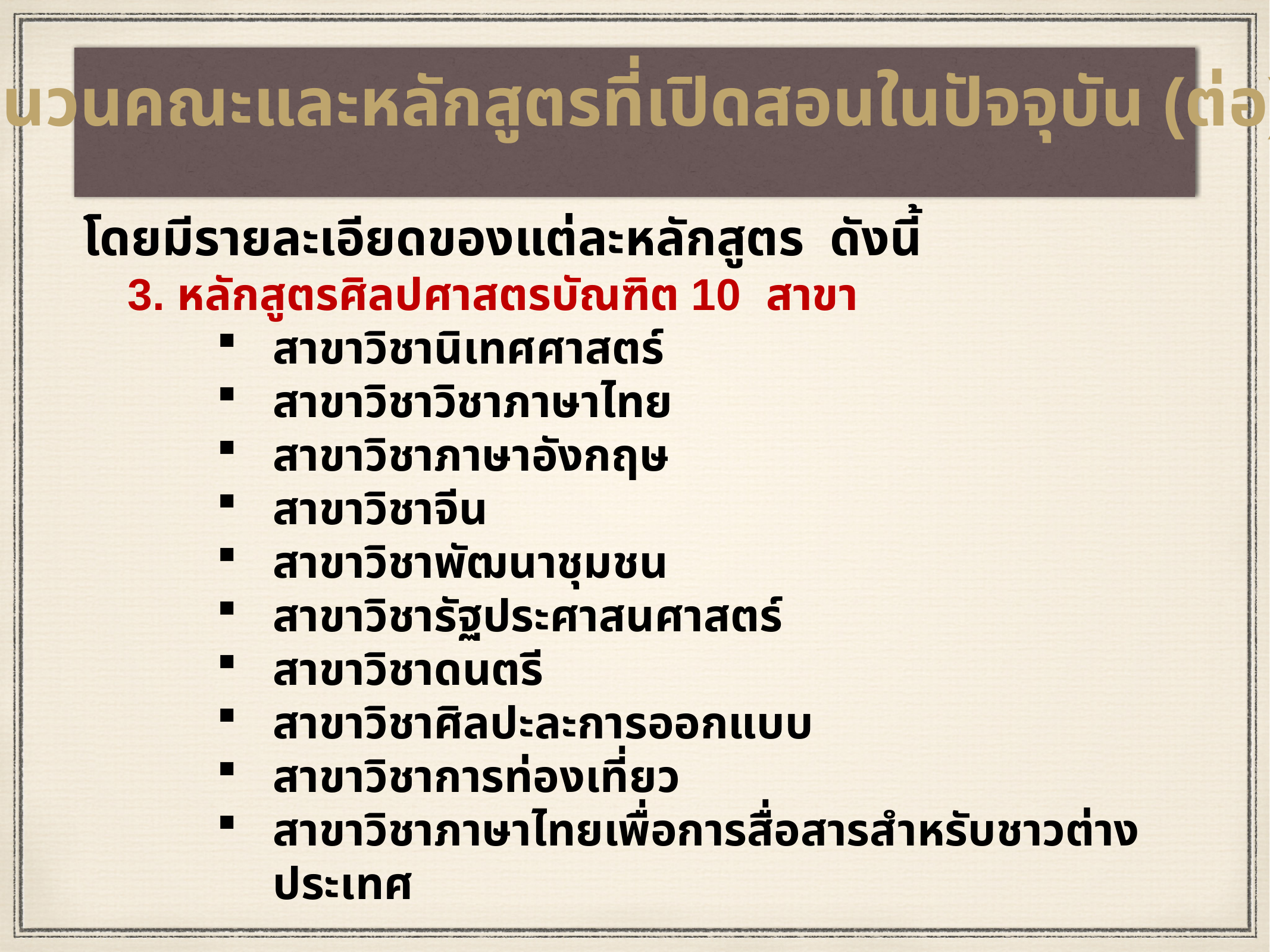

จำนวนคณะและหลักสูตรที่เปิดสอนในปัจจุบัน (ต่อ)

โดยมีรายละเอียดของแต่ละหลักสูตร  ดังนี้
3. หลักสูตรศิลปศาสตรบัณฑิต 10  สาขา
สาขาวิชานิเทศศาสตร์
สาขาวิชาวิชาภาษาไทย
สาขาวิชาภาษาอังกฤษ
สาขาวิชาจีน
สาขาวิชาพัฒนาชุมชน
สาขาวิชารัฐประศาสนศาสตร์
สาขาวิชาดนตรี
สาขาวิชาศิลปะละการออกแบบ
สาขาวิชาการท่องเที่ยว
สาขาวิชาภาษาไทยเพื่อการสื่อสารสำหรับชาวต่างประเทศ